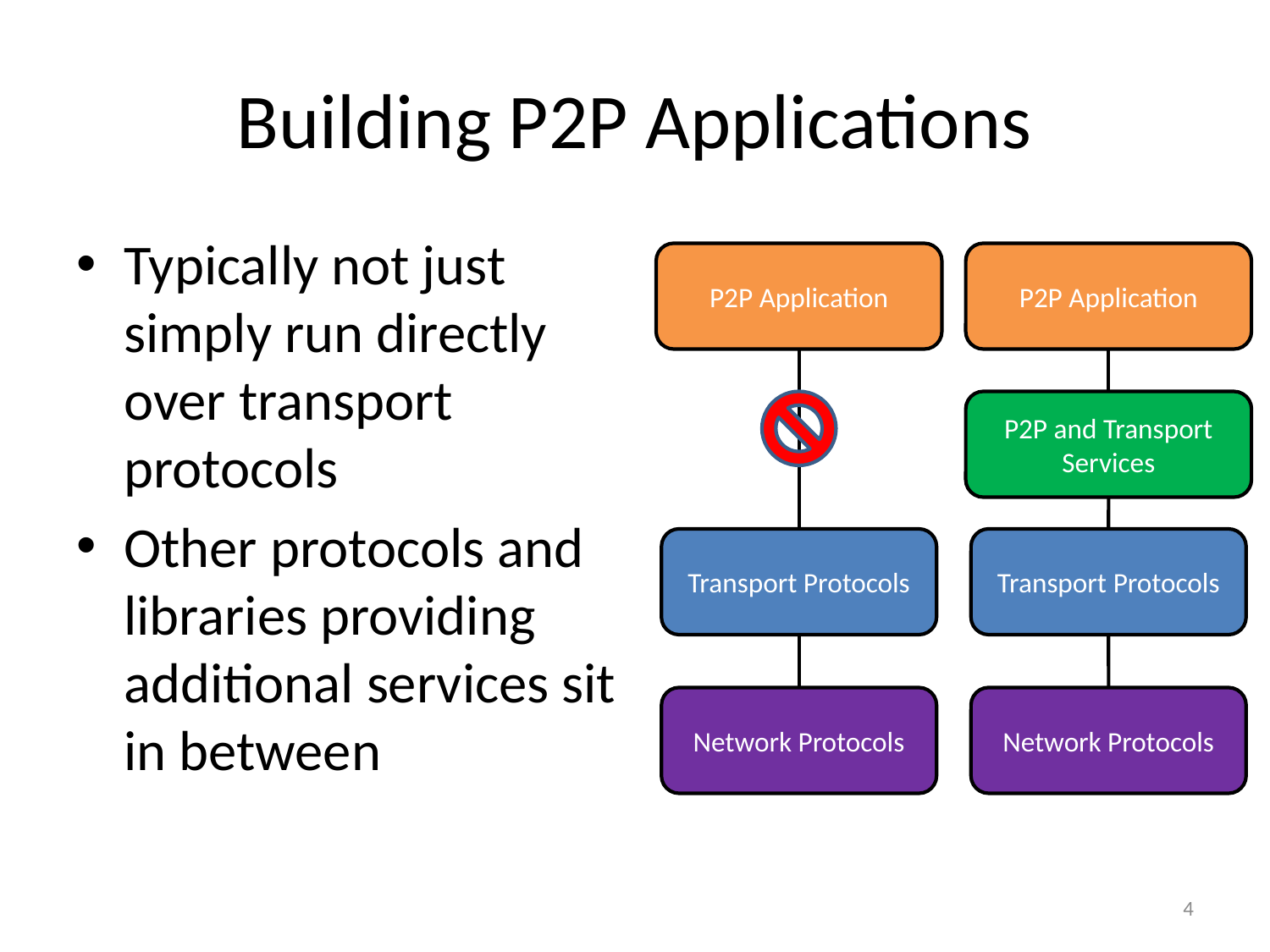

# Building P2P Applications
Typically not just simply run directly over transport protocols
Other protocols and libraries providing additional services sit in between
P2P Application
P2P Application

P2P and Transport Services
Transport Protocols
Transport Protocols
Network Protocols
Network Protocols
4